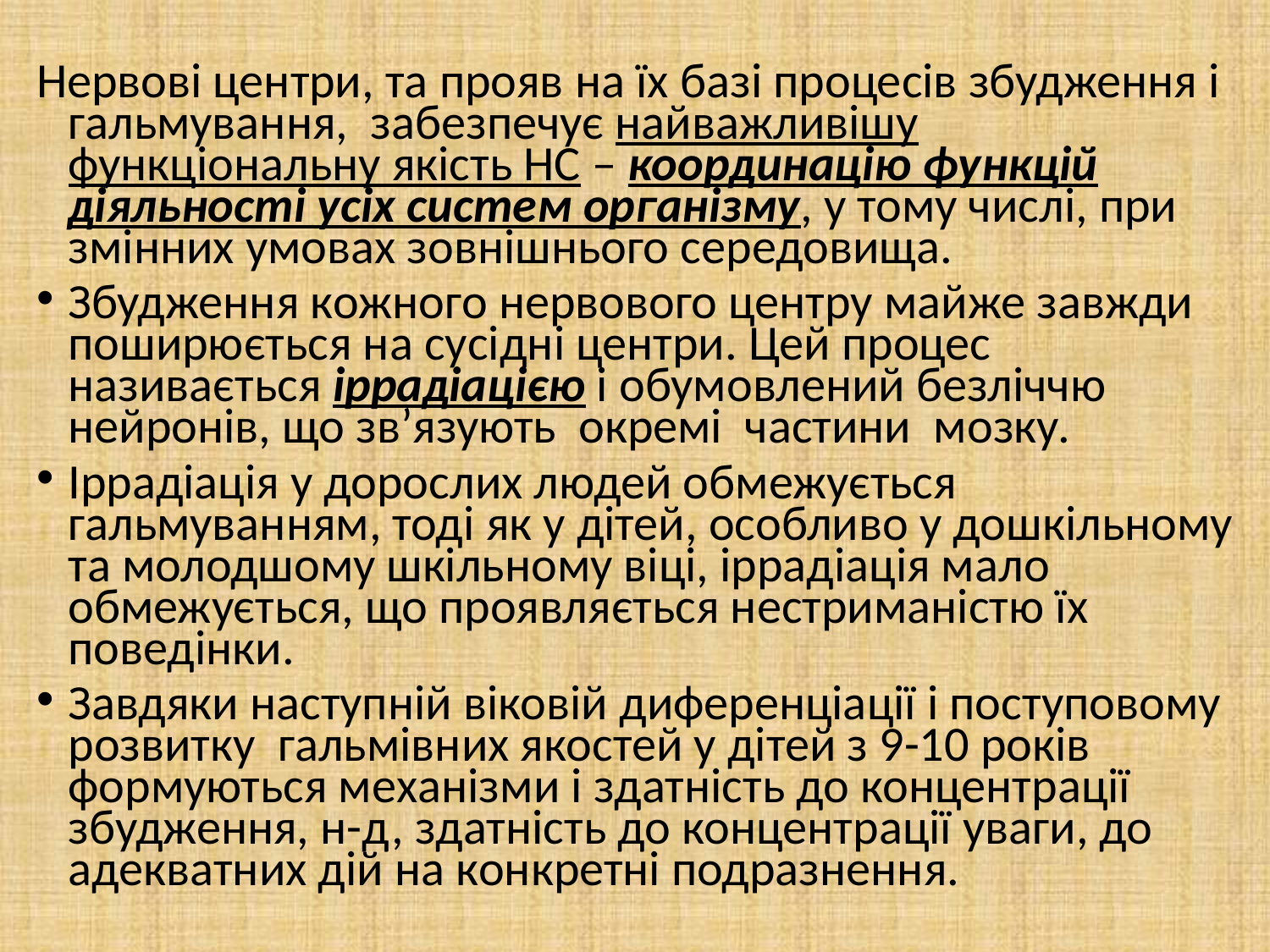

Нервові центри, та прояв на їх базі процесів збудження і гальмування,  забезпечує найважливішу функціональну якість НС – координацію функцій діяльності усіх систем організму, у тому числі, при змінних умовах зовнішнього середовища.
Збудження кожного нервового центру майже завжди поширюється на сусідні центри. Цей процес називається іррадіацією і обумовлений безліччю нейронів, що зв’язують  окремі  частини  мозку.
Іррадіація у дорослих людей обмежується гальмуванням, тоді як у дітей, особливо у дошкільному та молодшому шкільному віці, іррадіація мало обмежується, що проявляється нестриманістю їх поведінки.
Завдяки наступній віковій диференціації і поступовому розвитку  гальмівних якостей у дітей з 9-10 років формуються механізми і здатність до концентрації збудження, н-д, здатність до концентрації уваги, до адекватних дій на конкретні подразнення.